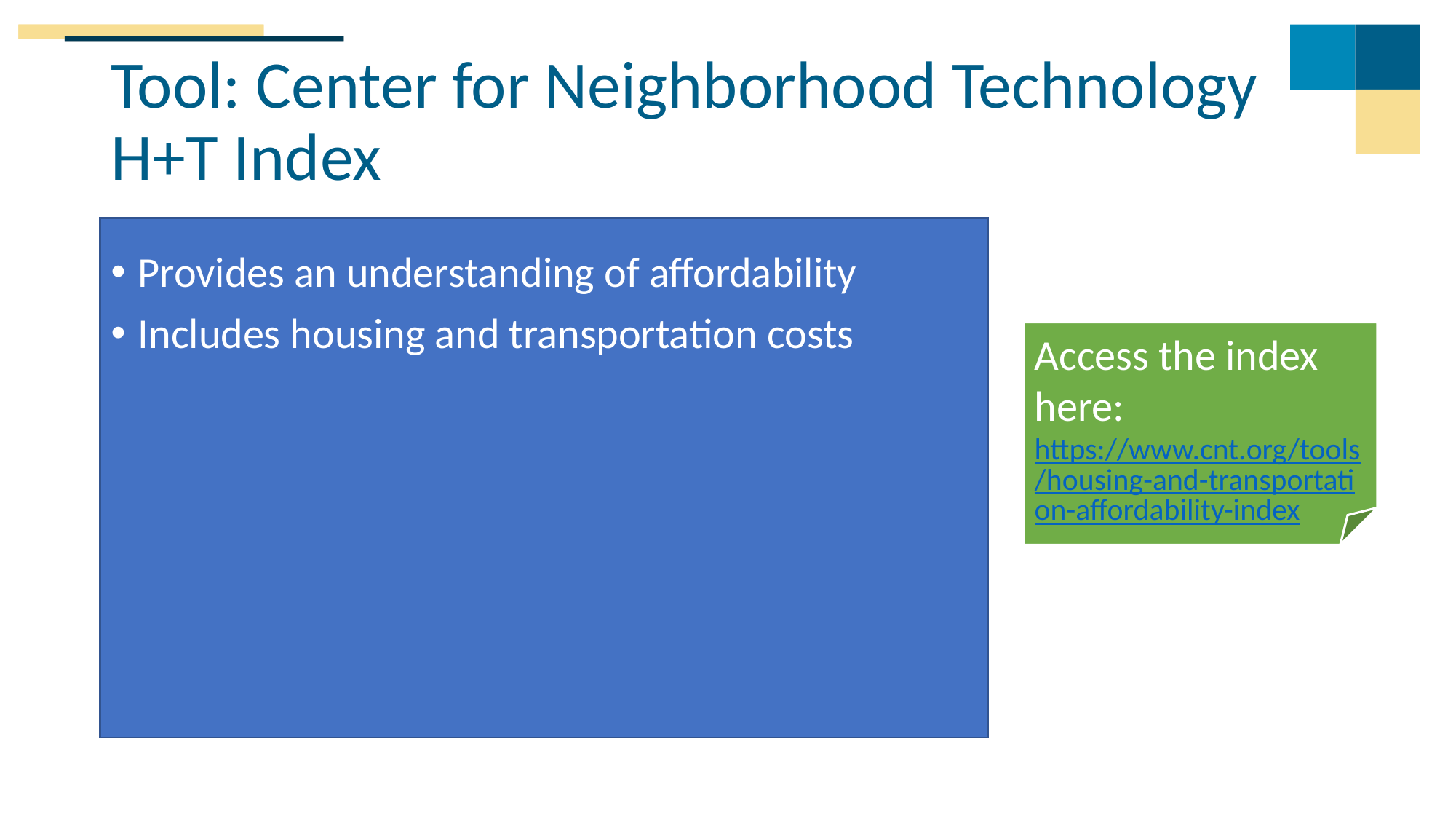

# Tool: Center for Neighborhood Technology H+T Index
Provides an understanding of affordability
Includes housing and transportation costs
Access the index here: https://www.cnt.org/tools/housing-and-transportation-affordability-index